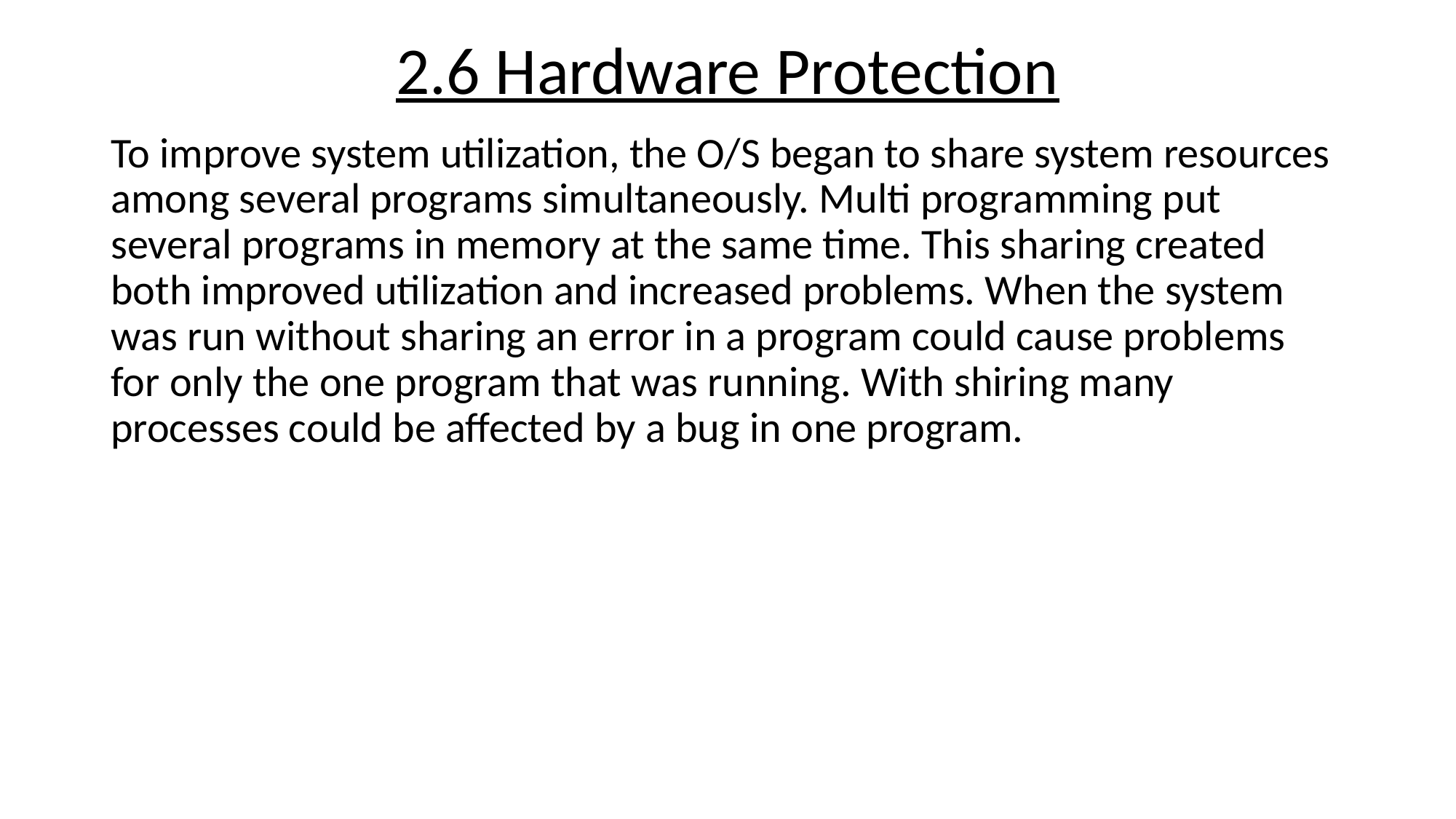

# 2.6 Hardware Protection

To improve system utilization, the O/S began to share system resources among several programs simultaneously. Multi programming put several programs in memory at the same time. This sharing created both improved utilization and increased problems. When the system was run without sharing an error in a program could cause problems for only the one program that was running. With shiring many processes could be affected by a bug in one program.